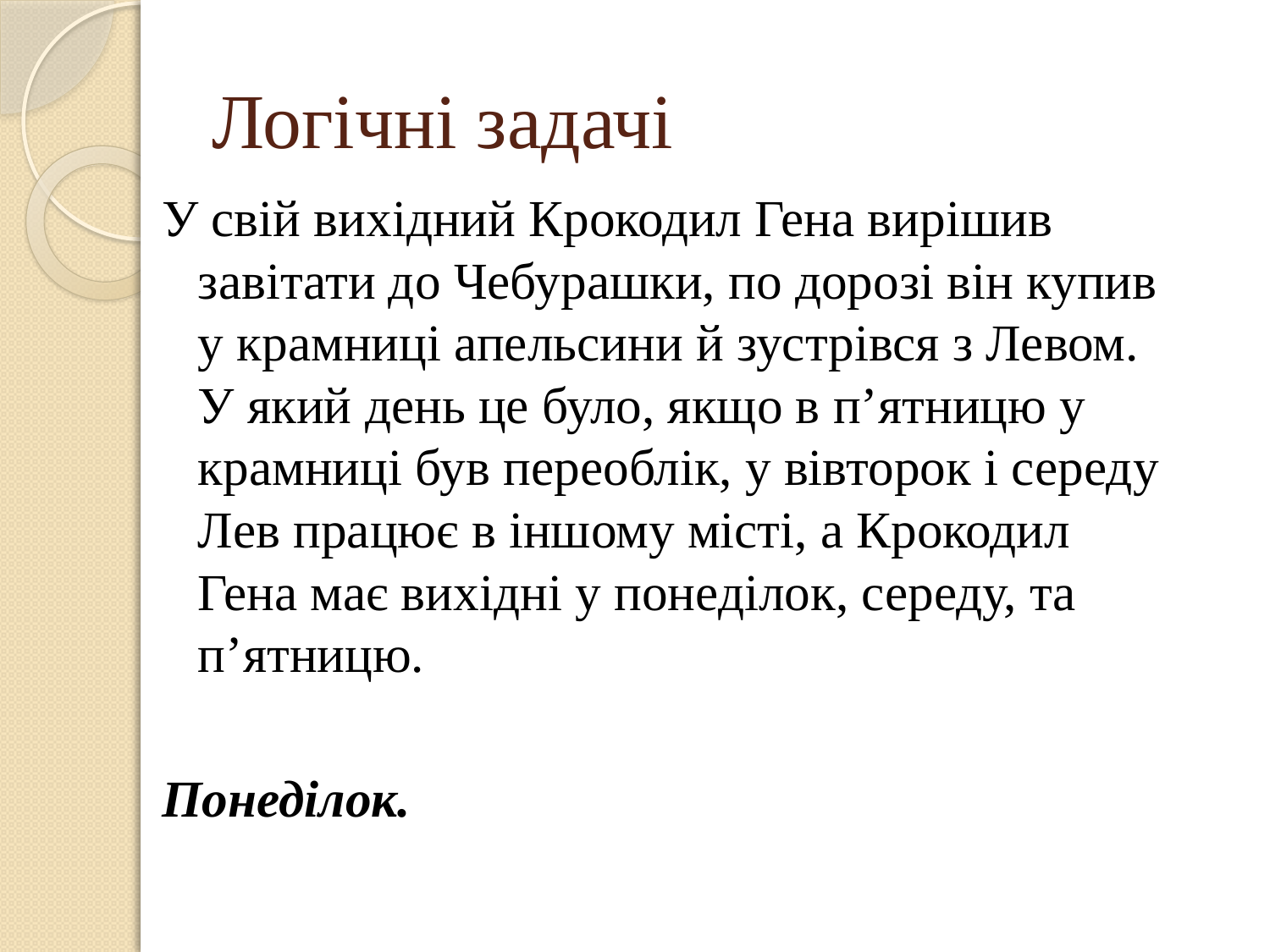

# Логічні задачі
У свій вихідний Крокодил Гена вирішив завітати до Чебурашки, по дорозі він купив у крамниці апельсини й зустрівся з Левом. У який день це було, якщо в п’ятницю у крамниці був переоблік, у вівторок і середу Лев працює в іншому місті, а Крокодил Гена має вихідні у понеділок, середу, та п’ятницю.

Понеділок.